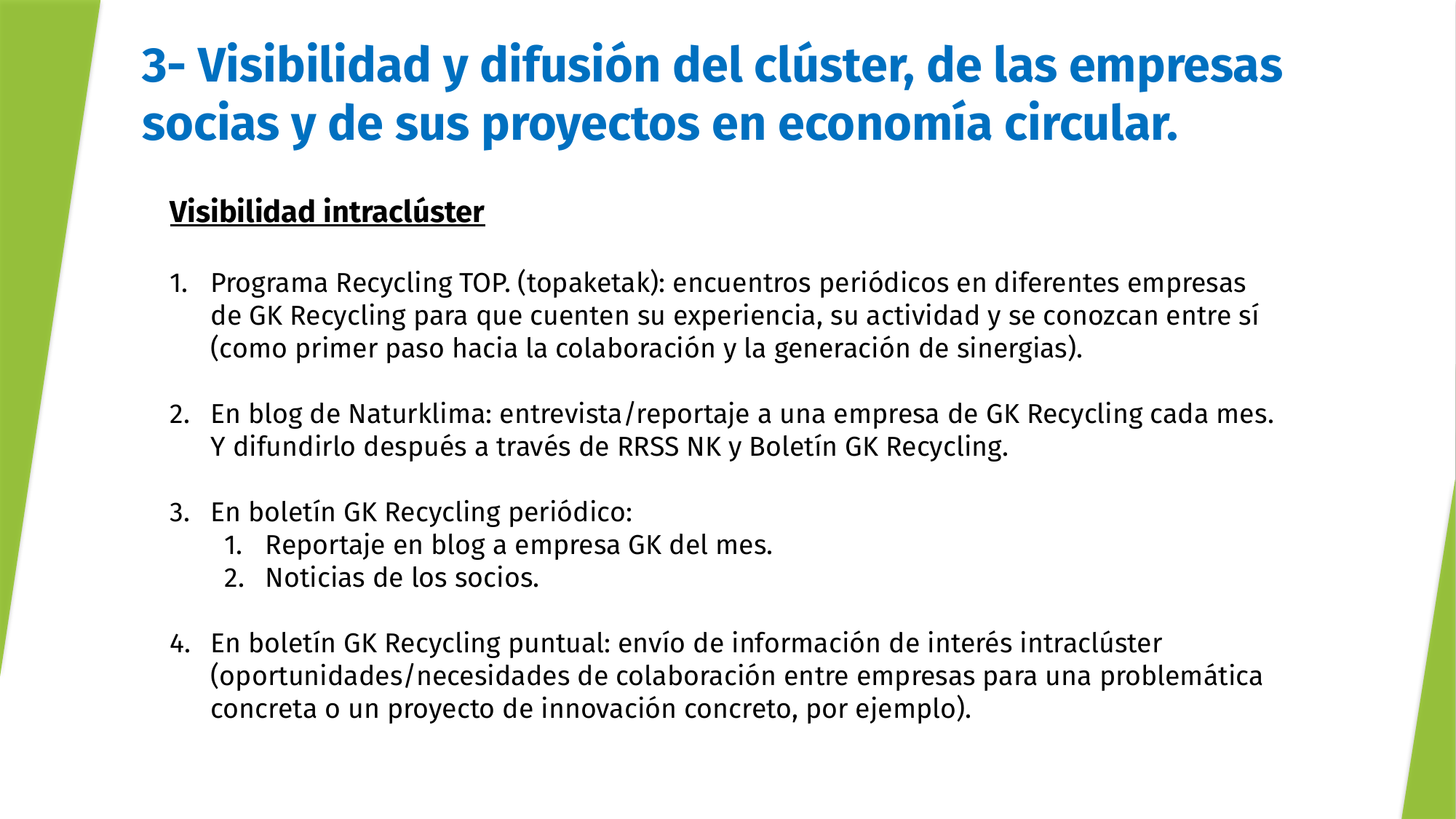

# 3- Visibilidad y difusión del clúster, de las empresas socias y de sus proyectos en economía circular.
Visibilidad intraclúster

Programa Recycling TOP. (topaketak): encuentros periódicos en diferentes empresas de GK Recycling para que cuenten su experiencia, su actividad y se conozcan entre sí (como primer paso hacia la colaboración y la generación de sinergias).

En blog de Naturklima: entrevista/reportaje a una empresa de GK Recycling cada mes. Y difundirlo después a través de RRSS NK y Boletín GK Recycling.

En boletín GK Recycling periódico:
Reportaje en blog a empresa GK del mes.
Noticias de los socios.

En boletín GK Recycling puntual: envío de información de interés intraclúster (oportunidades/necesidades de colaboración entre empresas para una problemática concreta o un proyecto de innovación concreto, por ejemplo).